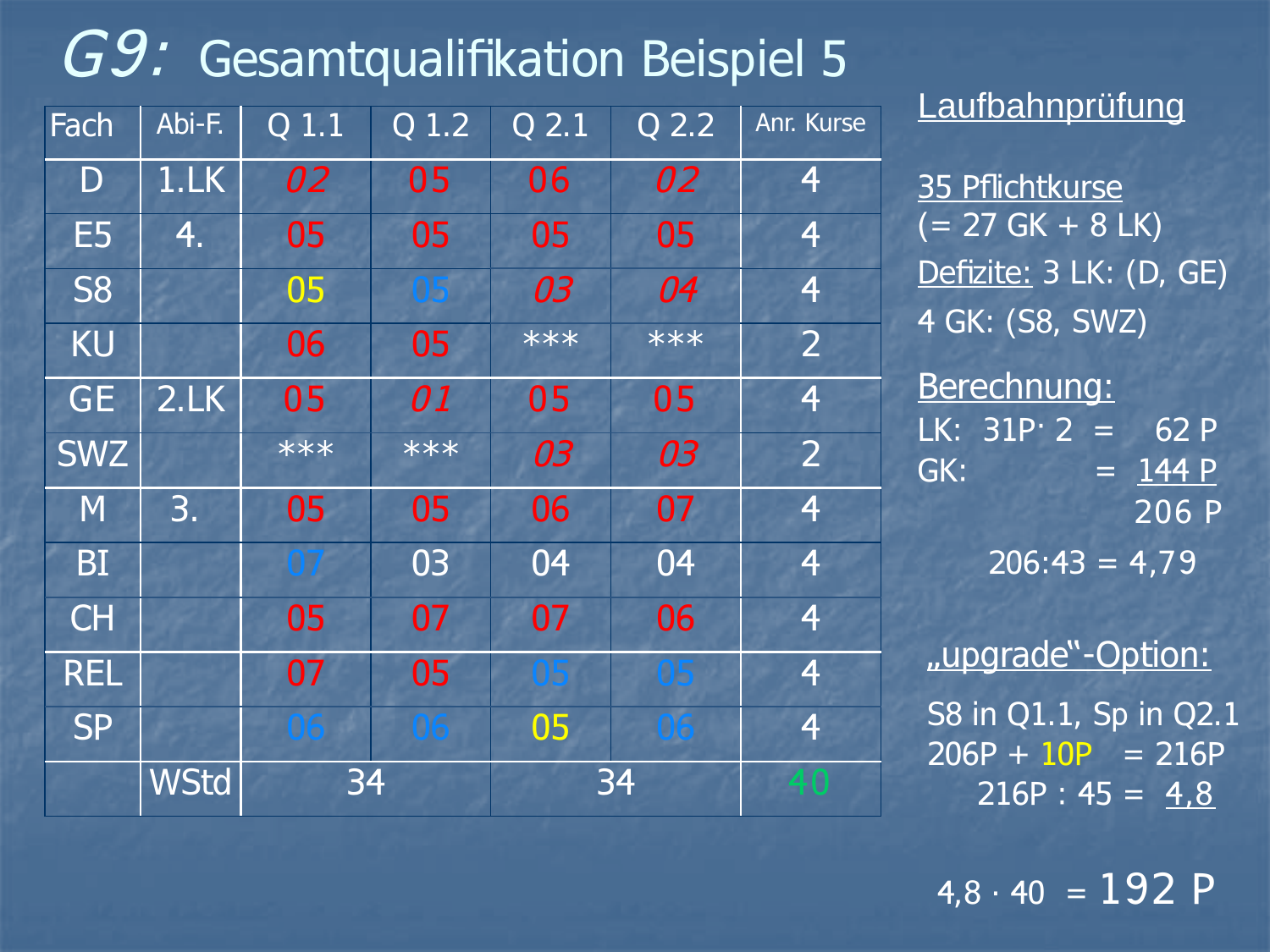

# G9:  Gesamtqualifikation Beispiel 5
Laufbahnprüfung

35 Pflichtkurse
(= 27 GK + 8 LK)
| Fach | Abi-F. | Q 1.1 | Q 1.2 | Q 2.1 | Q 2.2 | Anr. Kurse |
| --- | --- | --- | --- | --- | --- | --- |
| D | 1.LK | 02 | 05 | 06 | 02 | 4 |
| E5 | 4. | 05 | 05 | 05 | 05 | 4 |
| S8 |  | 05 | 05 | 03 | 04 | 4 |
| KU |  | 06 | 05 | \*\*\* | \*\*\* | 2 |
| GE | 2.LK | 05 | 01 | 05 | 05 | 4 |
| SWZ |  | \*\*\* | \*\*\* | 03 | 03 | 2 |
| M | 3. | 05 | 05 | 06 | 07 | 4 |
| BI |  | 07 | 03 | 04 | 04 | 4 |
| CH |  | 05 | 07 | 07 | 06 | 4 |
| REL |  | 07 | 05 | 05 | 05 | 4 |
| SP |  | 06 | 06 | 05 | 06 | 4 |
|  | WStd | 34 |  | 34 |  | 40 |
Defizite: 3 LK: (D, GE)
4 GK: (S8, SWZ)
Berechnung:
LK:  31P· 2  =    62 P
GK: 	     =  144 P
	         206 P
       206:43 = 4,79

„upgrade“-Option:
S8 in Q1.1, Sp in Q2.1
206P + 10P   = 216P
     216P : 45 =  4,8
4,8 ∙ 40  = 192 P